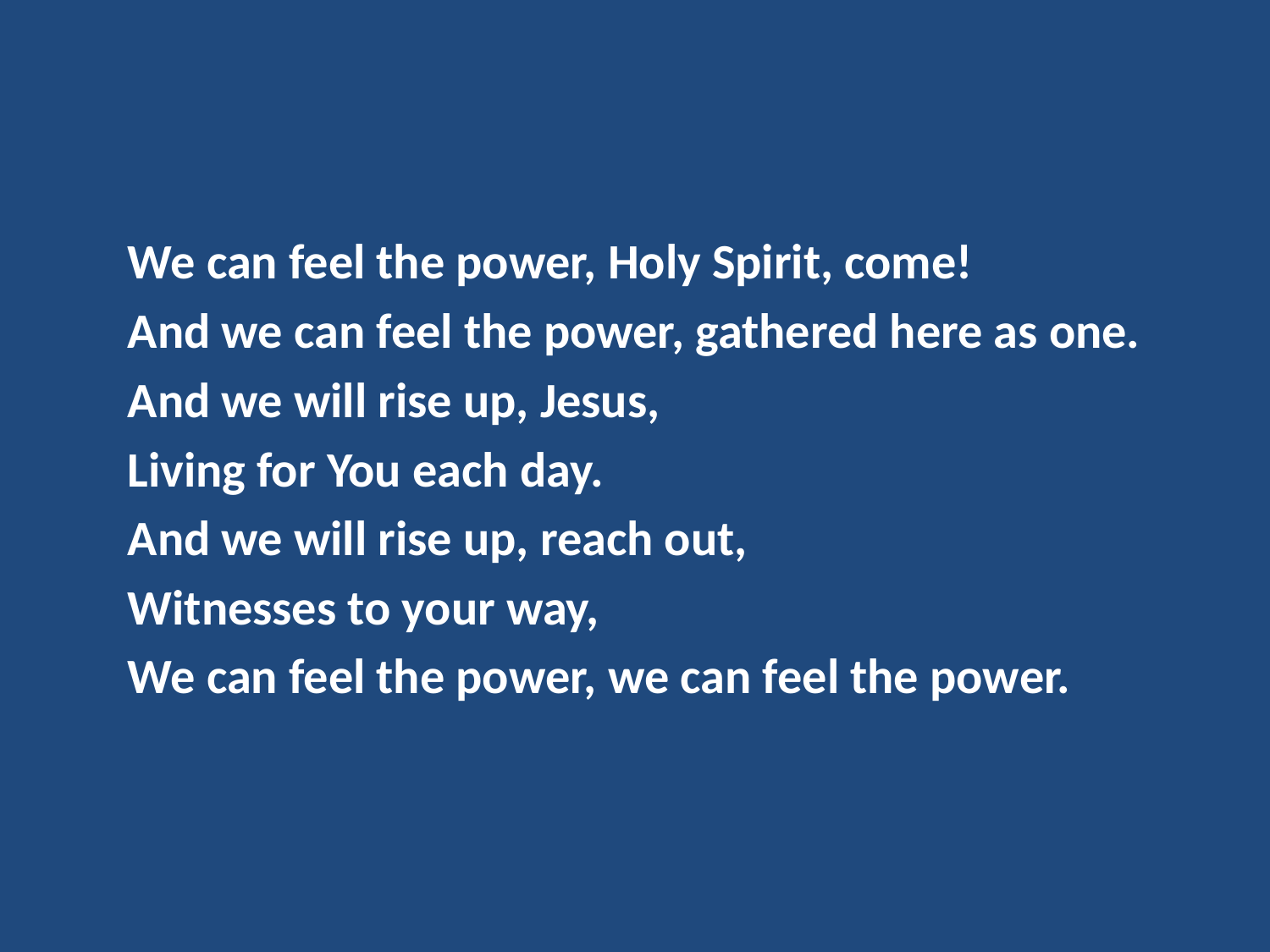

We can feel the power, Holy Spirit, come!
And we can feel the power, gathered here as one.
And we will rise up, Jesus,
Living for You each day.
And we will rise up, reach out,
Witnesses to your way,
We can feel the power, we can feel the power.